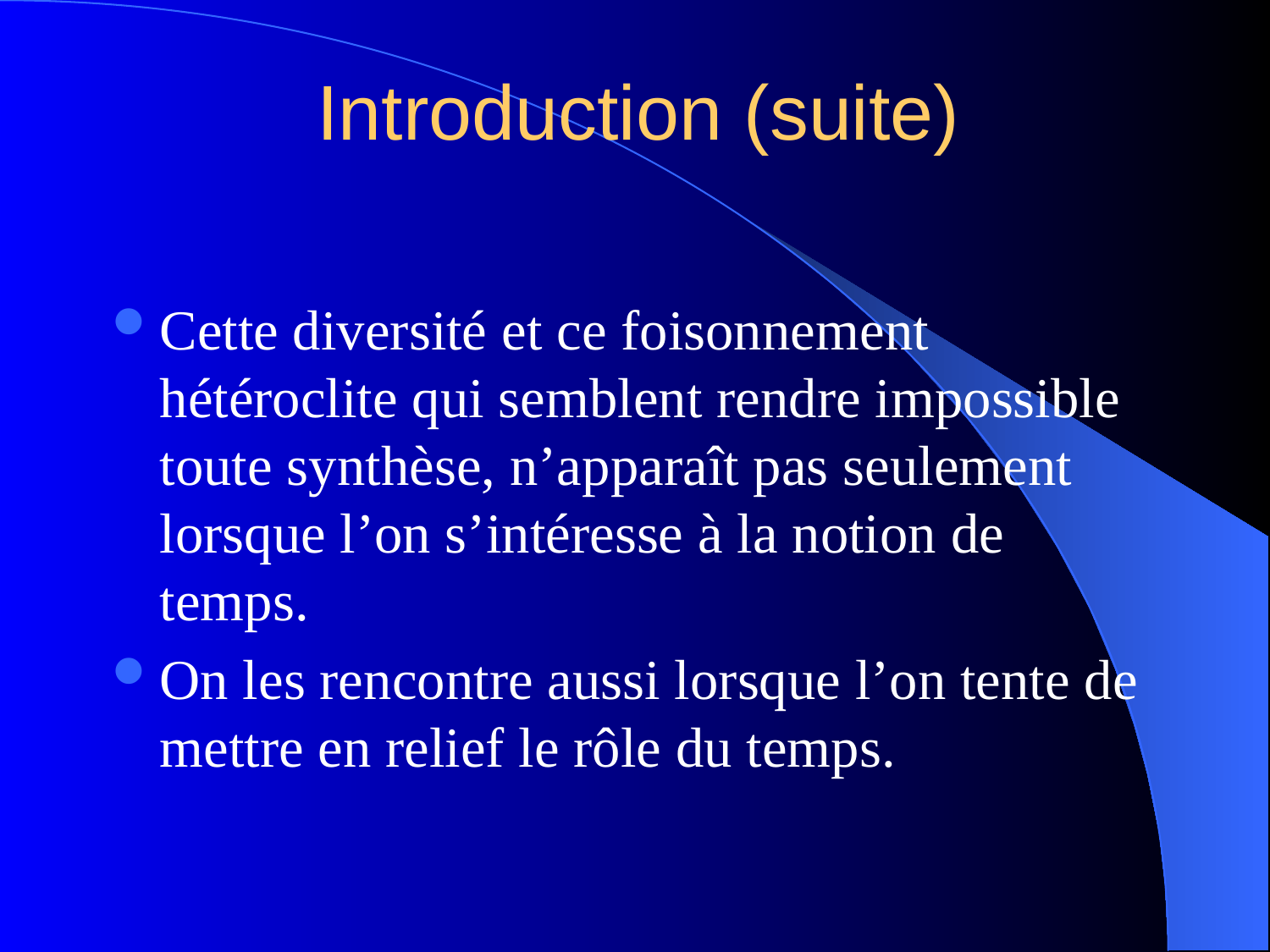

# Introduction (suite)

Cette diversité et ce foisonnement hétéroclite qui semblent rendre impossible toute synthèse, n’apparaît pas seulement lorsque l’on s’intéresse à la notion de temps.
On les rencontre aussi lorsque l’on tente de mettre en relief le rôle du temps.